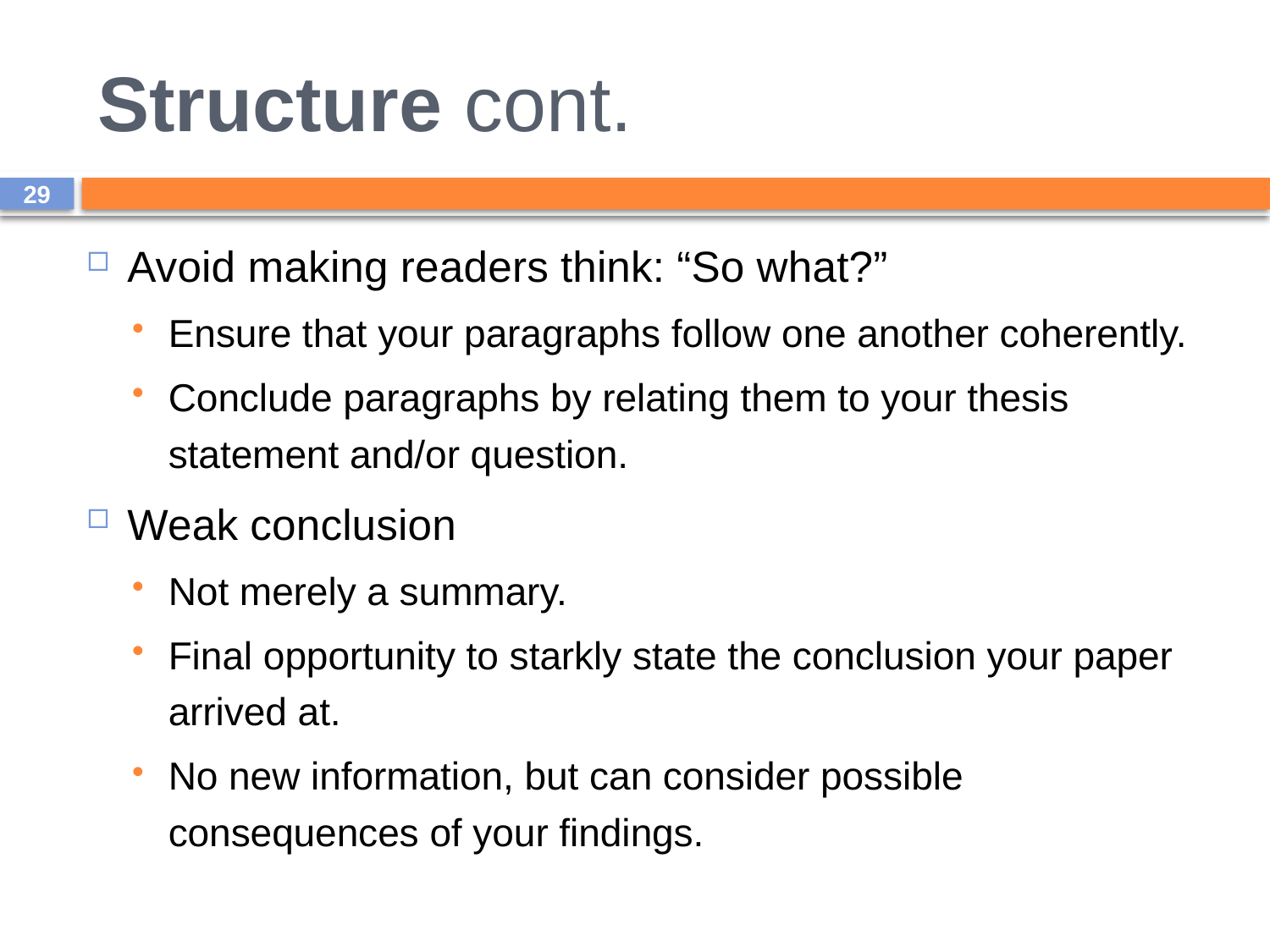

# Structure cont.
29
Avoid making readers think: “So what?”
Ensure that your paragraphs follow one another coherently.
Conclude paragraphs by relating them to your thesis statement and/or question.
Weak conclusion
Not merely a summary.
Final opportunity to starkly state the conclusion your paper arrived at.
No new information, but can consider possible consequences of your findings.